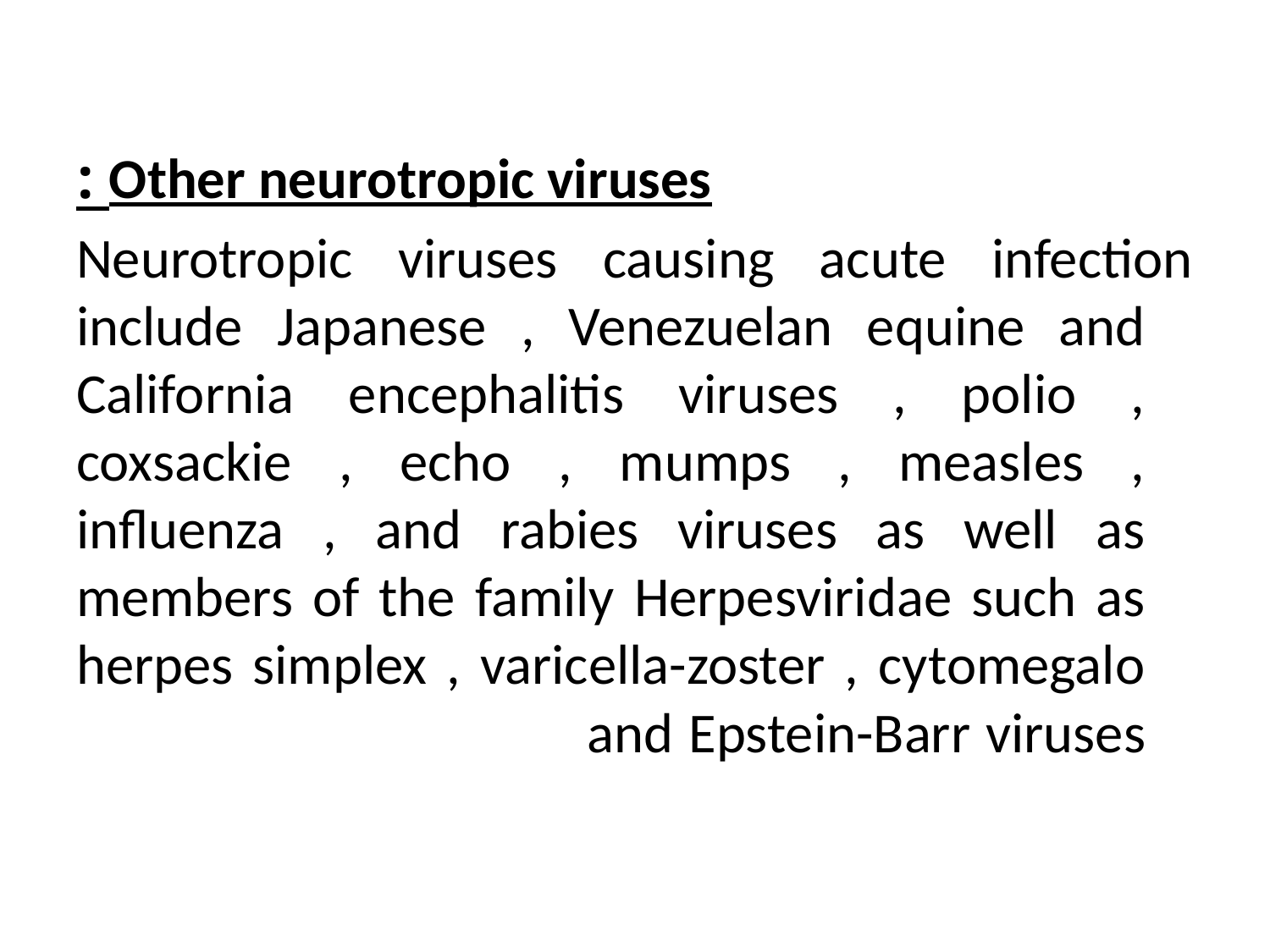

Other neurotropic viruses :
Neurotropic viruses causing acute infection include Japanese , Venezuelan equine and California encephalitis viruses , polio , coxsackie , echo , mumps , measles , influenza , and rabies viruses as well as members of the family Herpesviridae such as herpes simplex , varicella-zoster , cytomegalo and Epstein-Barr viruses